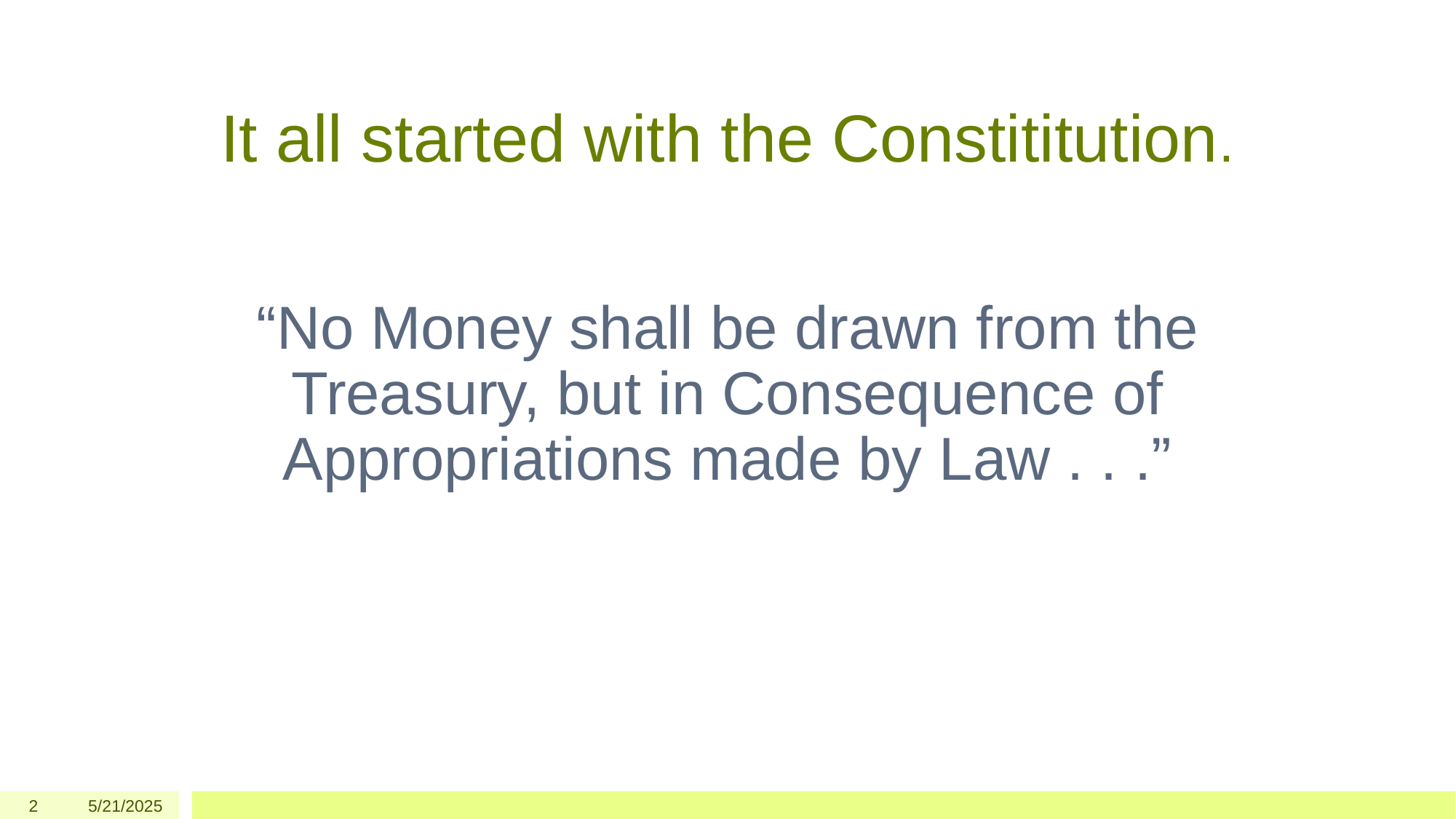

# It all started with the Constititution.
“No Money shall be drawn from the Treasury, but in Consequence of Appropriations made by Law . . .”
2
5/21/2025